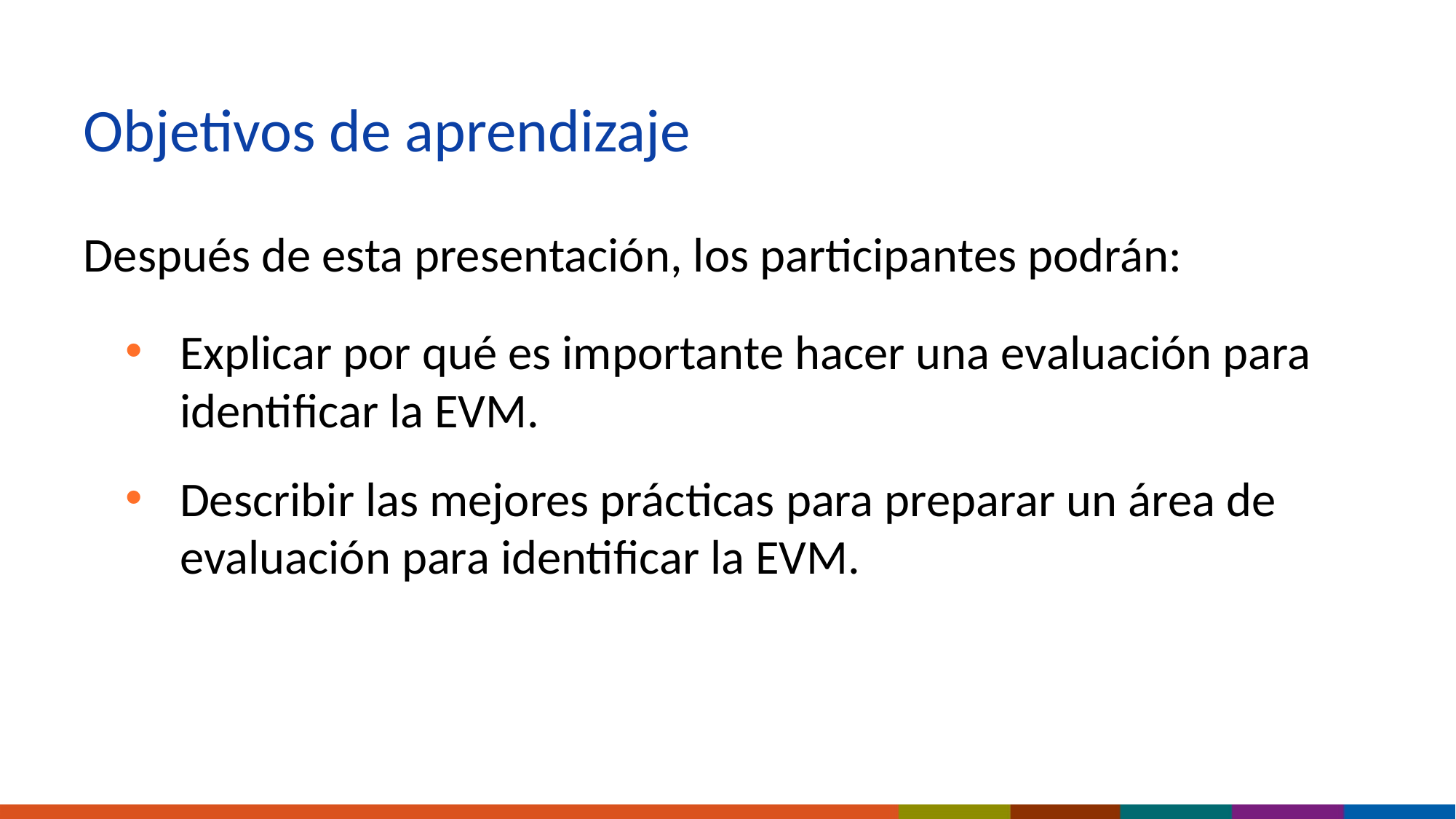

# Objetivos de aprendizaje
Después de esta presentación, los participantes podrán:
Explicar por qué es importante hacer una evaluación para identificar la EVM.
Describir las mejores prácticas para preparar un área de evaluación para identificar la EVM.